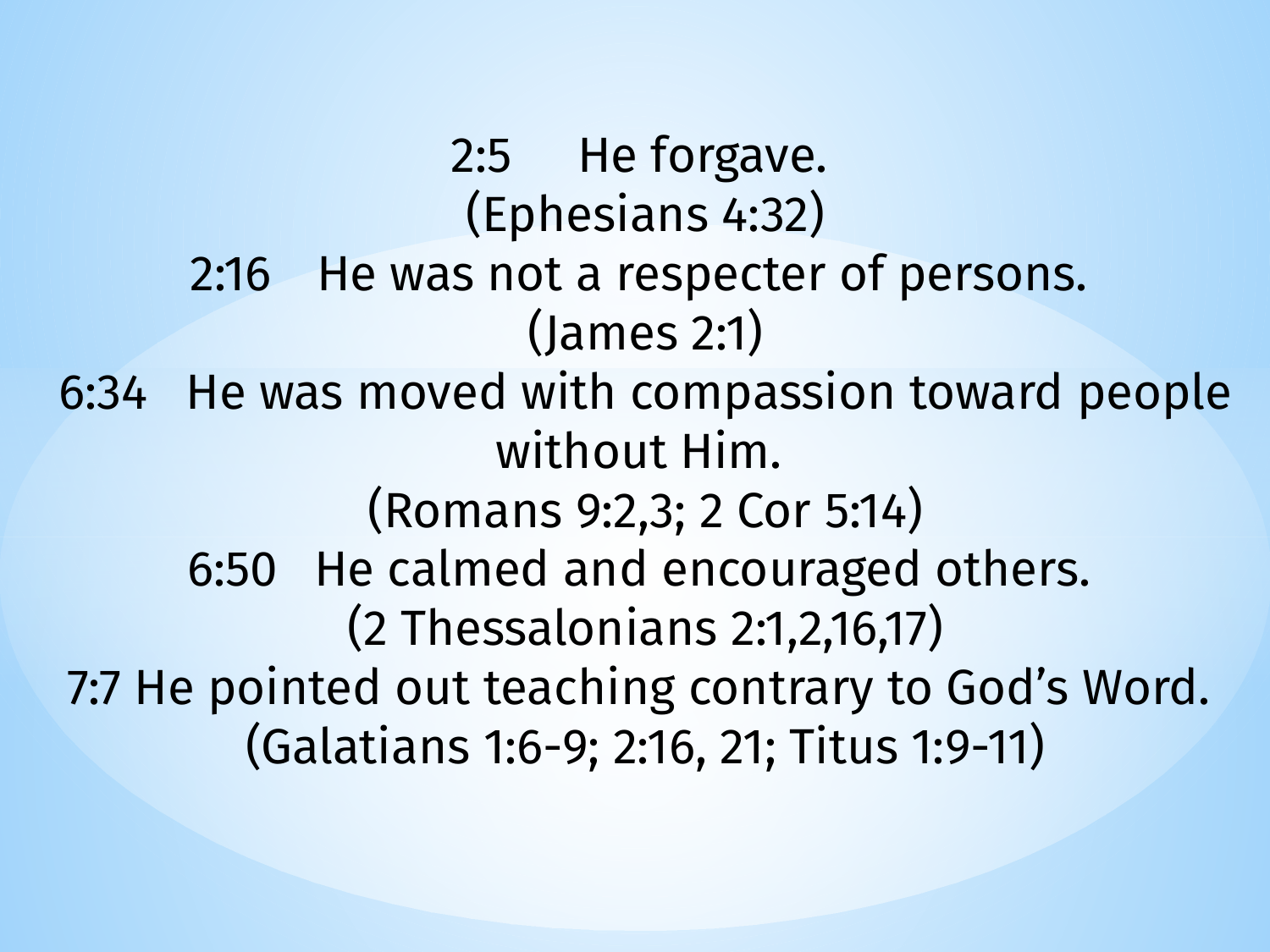

2:5	He forgave.
(Ephesians 4:32)
2:16 	He was not a respecter of persons.
(James 2:1)
6:34	He was moved with compassion toward people without Him.
(Romans 9:2,3; 2 Cor 5:14)
6:50	He calmed and encouraged others.
(2 Thessalonians 2:1,2,16,17)
7:7 He pointed out teaching contrary to God’s Word.
(Galatians 1:6-9; 2:16, 21; Titus 1:9-11)